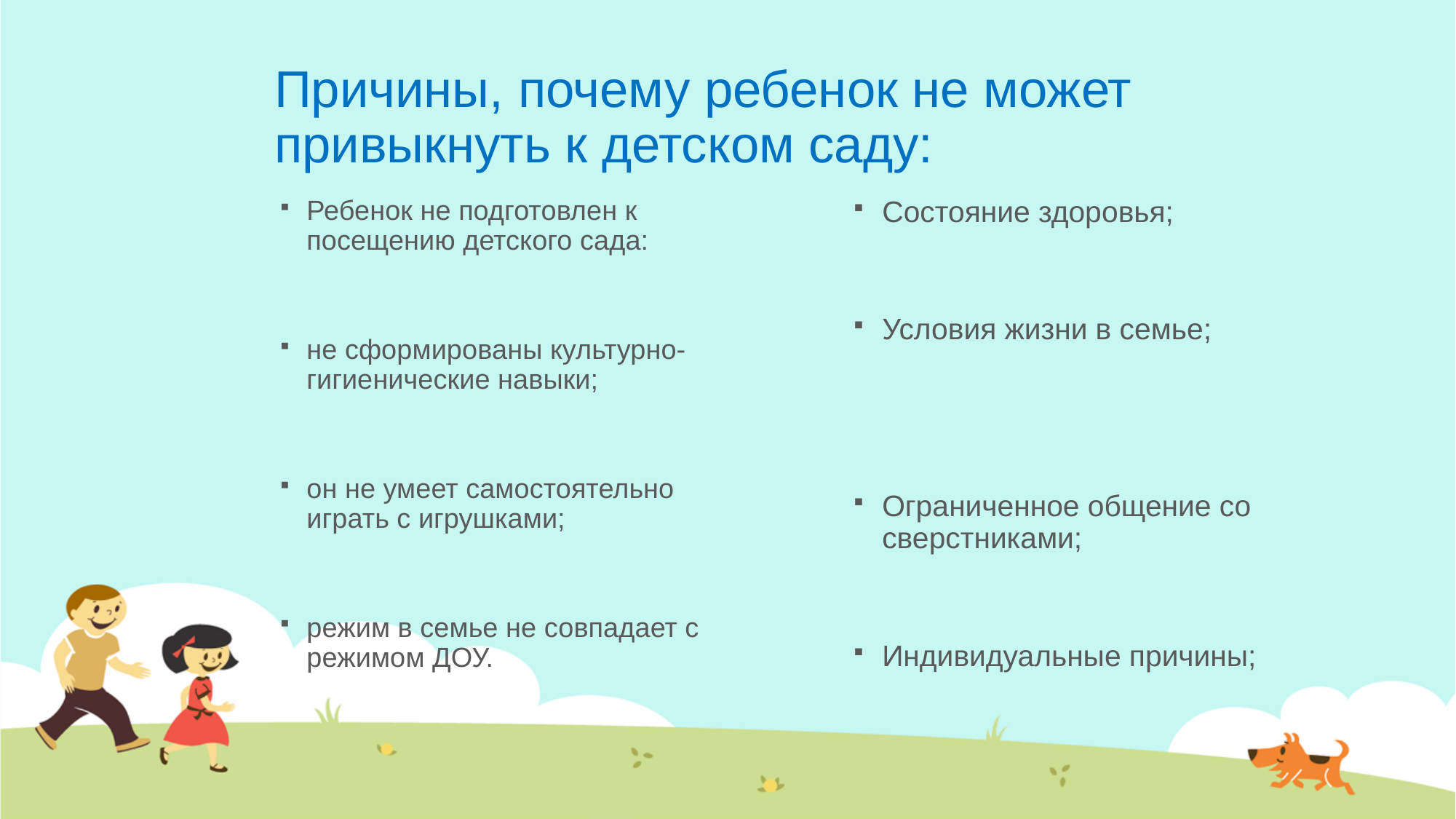

# Причины, почему ребенок не может привыкнуть к детском саду:
Ребенок не подготовлен к посещению детского сада:

не сформированы культурно-гигиенические навыки;

он не умеет самостоятельно играть с игрушками;

режим в семье не совпадает с режимом ДОУ.
Состояние здоровья;

Условия жизни в семье;

Ограниченное общение со сверстниками;

Индивидуальные причины;